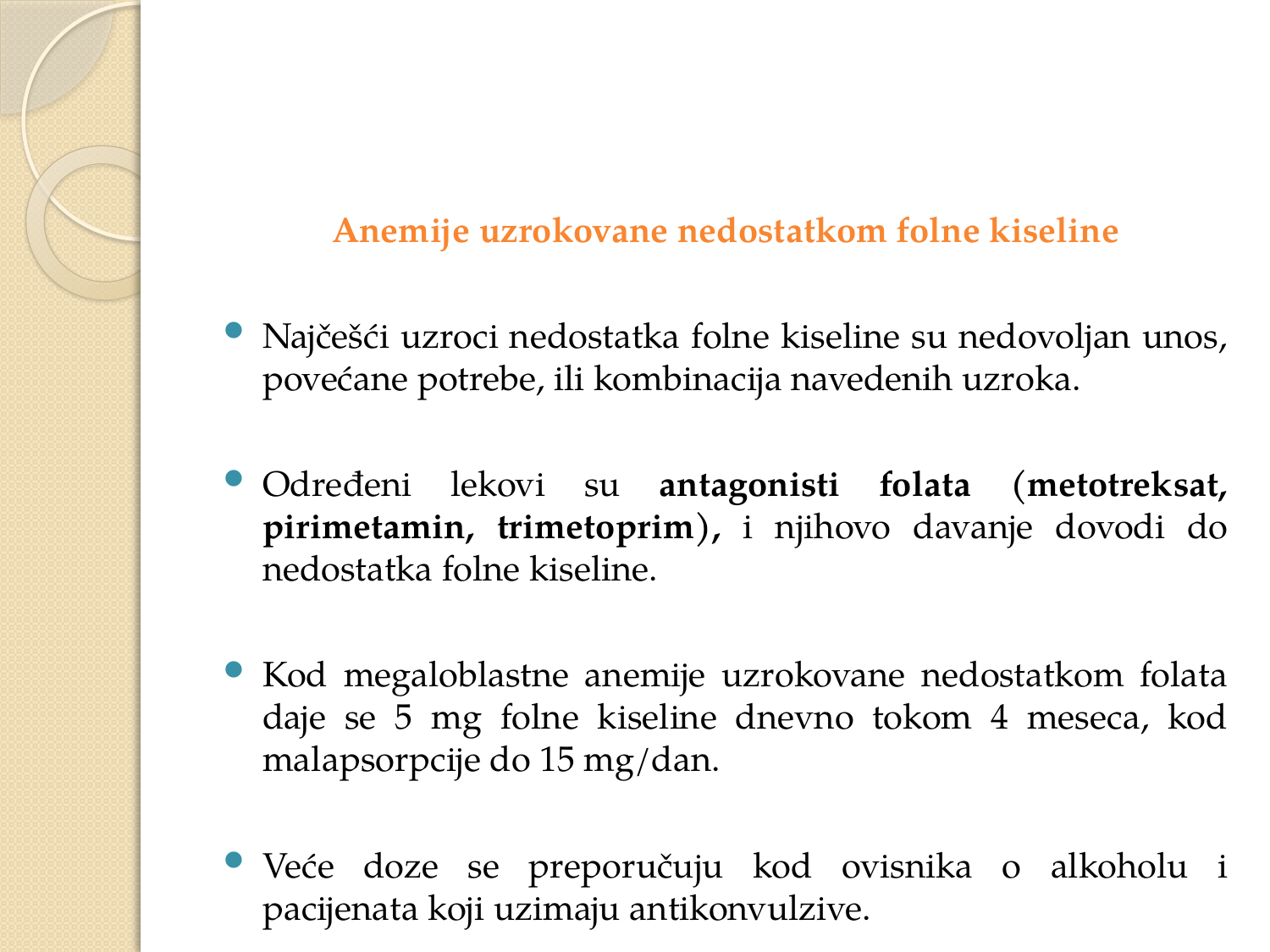

#
Anemije uzrokovane nedostatkom folne kiseline

Najčešći uzroci nedostatka folne kiseline su nedovoljan unos, povećane potrebe, ili kombinacija navedenih uzroka.

Određeni lekovi su antagonisti folata (metotreksat, pirimetamin, trimetoprim), i njihovo davanje dovodi do nedostatka folne kiseline.

Kod megaloblastne anemije uzrokovane nedostatkom folata daje se 5 mg folne kiseline dnevno tokom 4 meseca, kod malapsorpcije do 15 mg/dan.

Veće doze se preporučuju kod ovisnika o alkoholu i pacijenata koji uzimaju antikonvulzive.